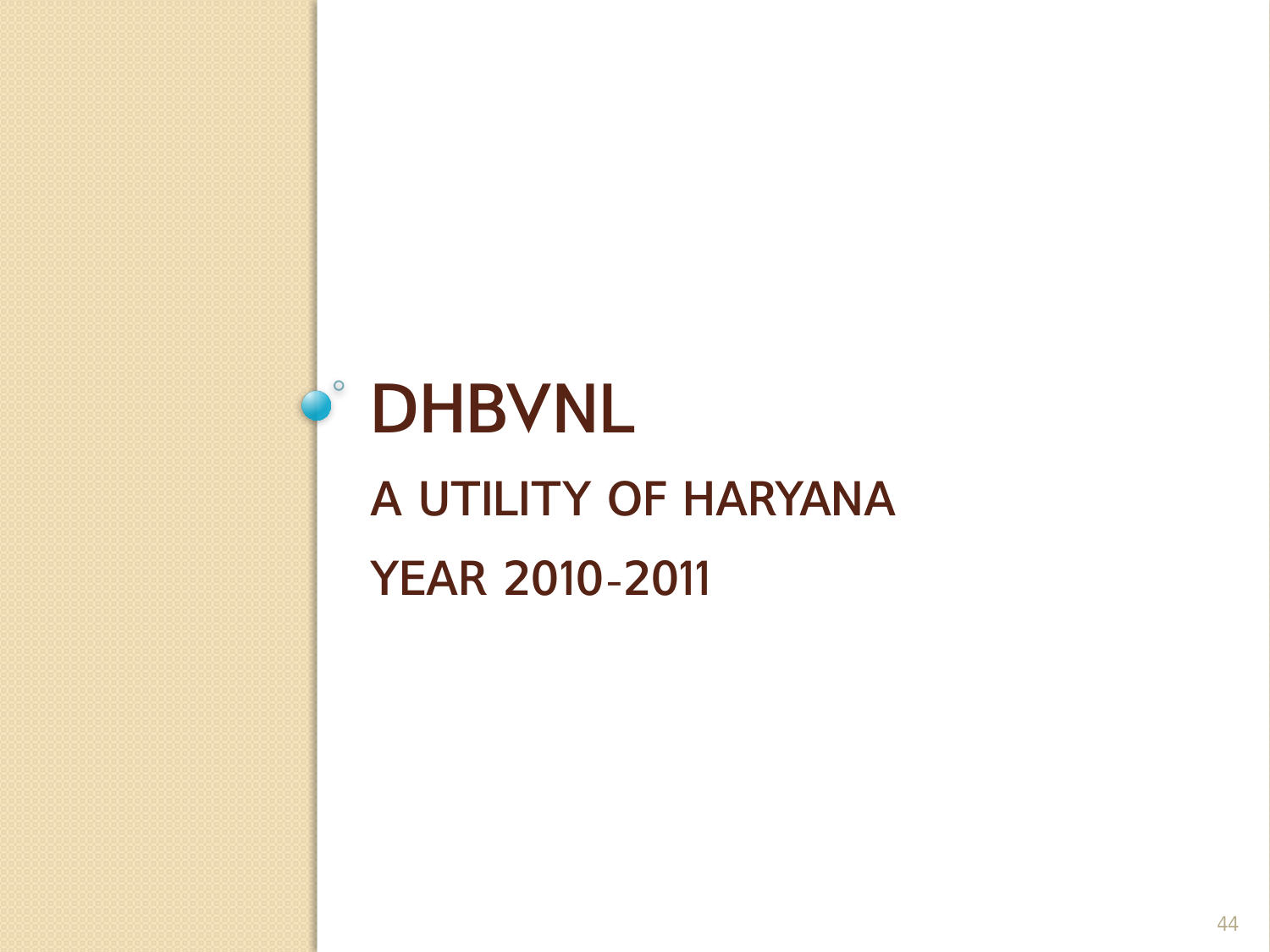

# Dhbvnl a utility of haryana Year 2010-2011
44